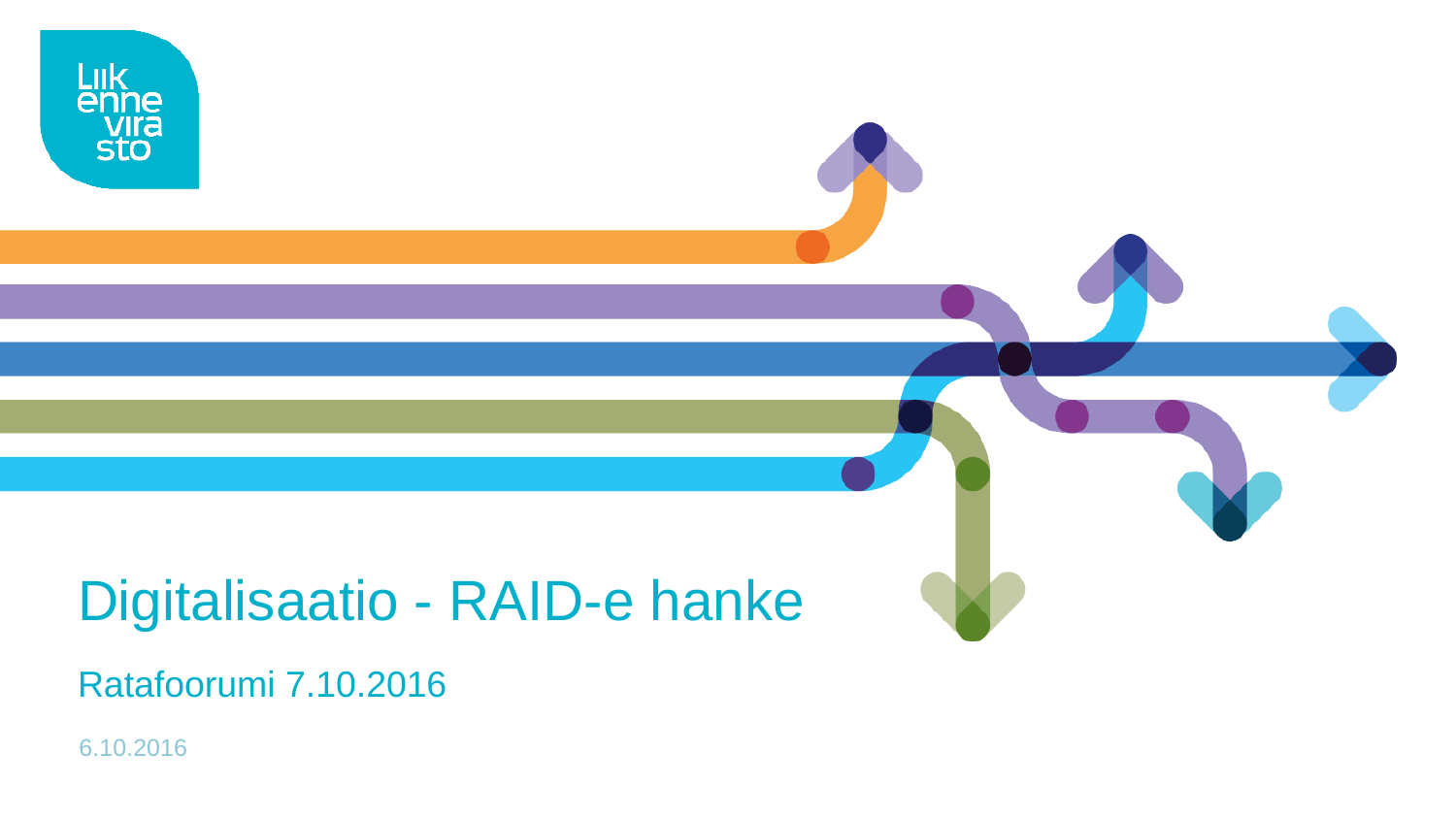

# Digitalisaatio - RAID-e hanke
Ratafoorumi 7.10.2016
6.10.2016